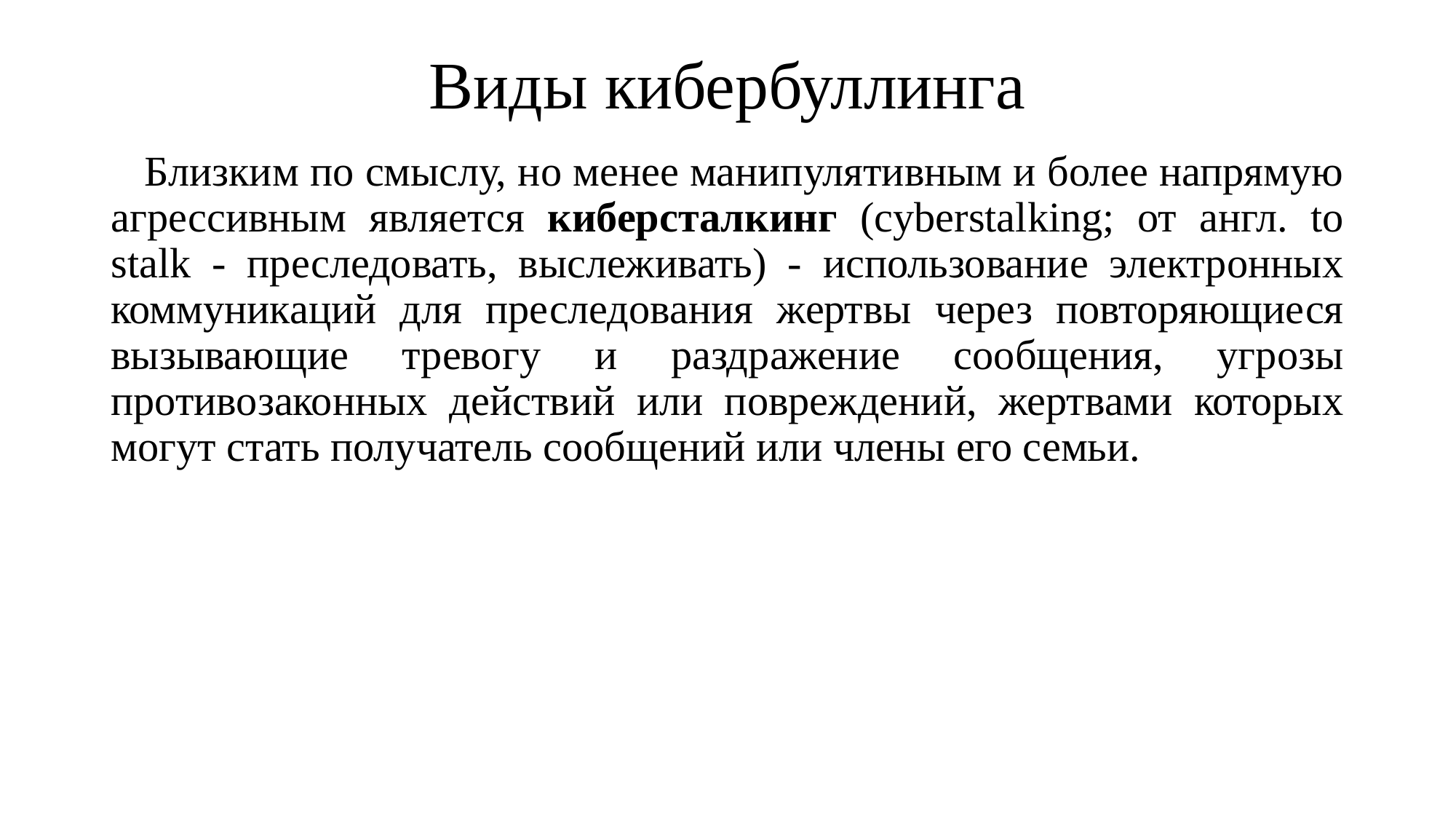

# Виды кибербуллинга
   Близким по смыслу, но менее манипулятивным и более напрямую агрессивным является киберсталкинг (cyberstalking; от англ. to stalk - преследовать, выслеживать) - использование электронных коммуникаций для преследования жертвы через повторяющиеся вызывающие тревогу и раздражение сообщения, угрозы противозаконных действий или повреждений, жертвами которых могут стать получатель сообщений или члены его семьи.